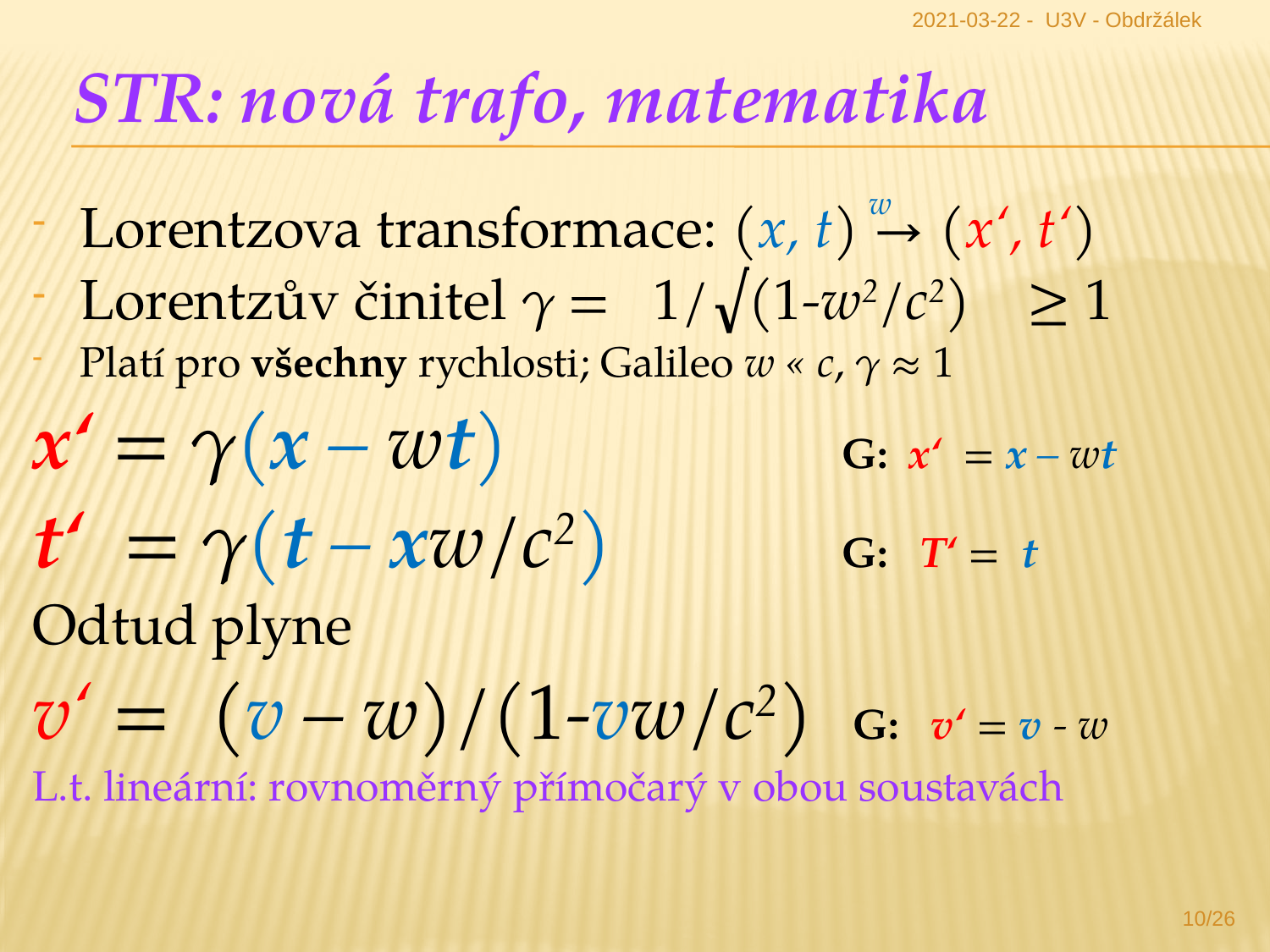

2021-03-22 -  U3V - Obdržálek

Soumístnost značíme plnou barevnou čarou, současnost čárkovaně; protože však je stejná pro všechny zúčastněné, značíme ji černě (jen okamžik 0 jsme vyznačili čarami všech barev). Je vidět, že přítele jsme potkali v místě 0 v čase 0, rychl

STR: nová trafo, matematika
w
Lorentzova transformace: (x, t) → (x‘, t‘)
Lorentzův činitel γ =   1/√(1-w2/c2)    ≥ 1
Platí pro všechny rychlosti; Galileo w « c, γ ≈ 1
x‘ = γ(x – wt)			G:  x‘  = x – wt
t‘  = γ(t – xw/c2)		G:   T‘ =  t
Odtud plyne
v‘ =  (v – w)/(1-vw/c2)  G:   v‘ = v - w
L.t. lineární: rovnoměrný přímočarý v obou soustavách

10/26